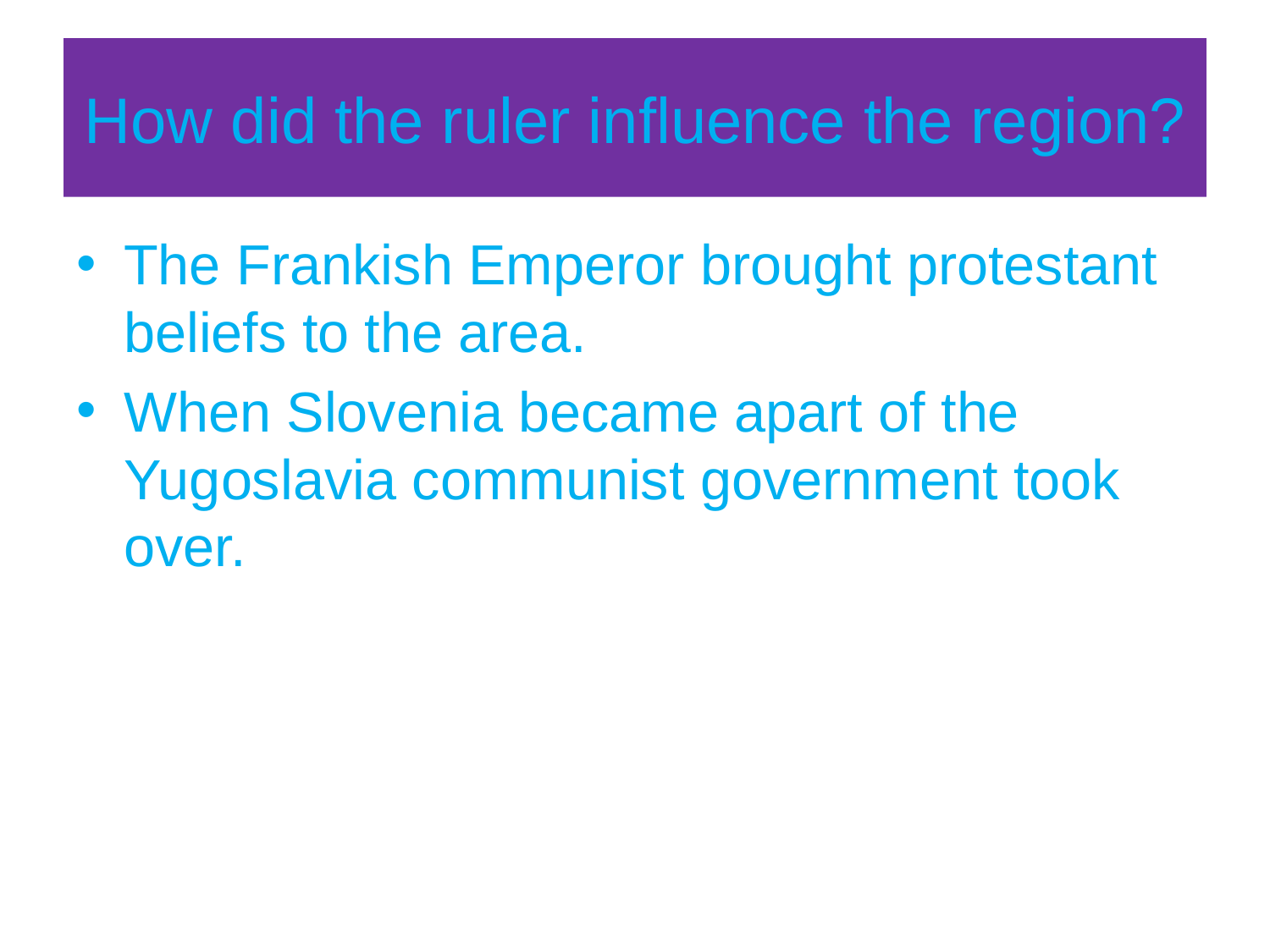

# How did the ruler influence the region?
The Frankish Emperor brought protestant beliefs to the area.
When Slovenia became apart of the  Yugoslavia communist government took over.